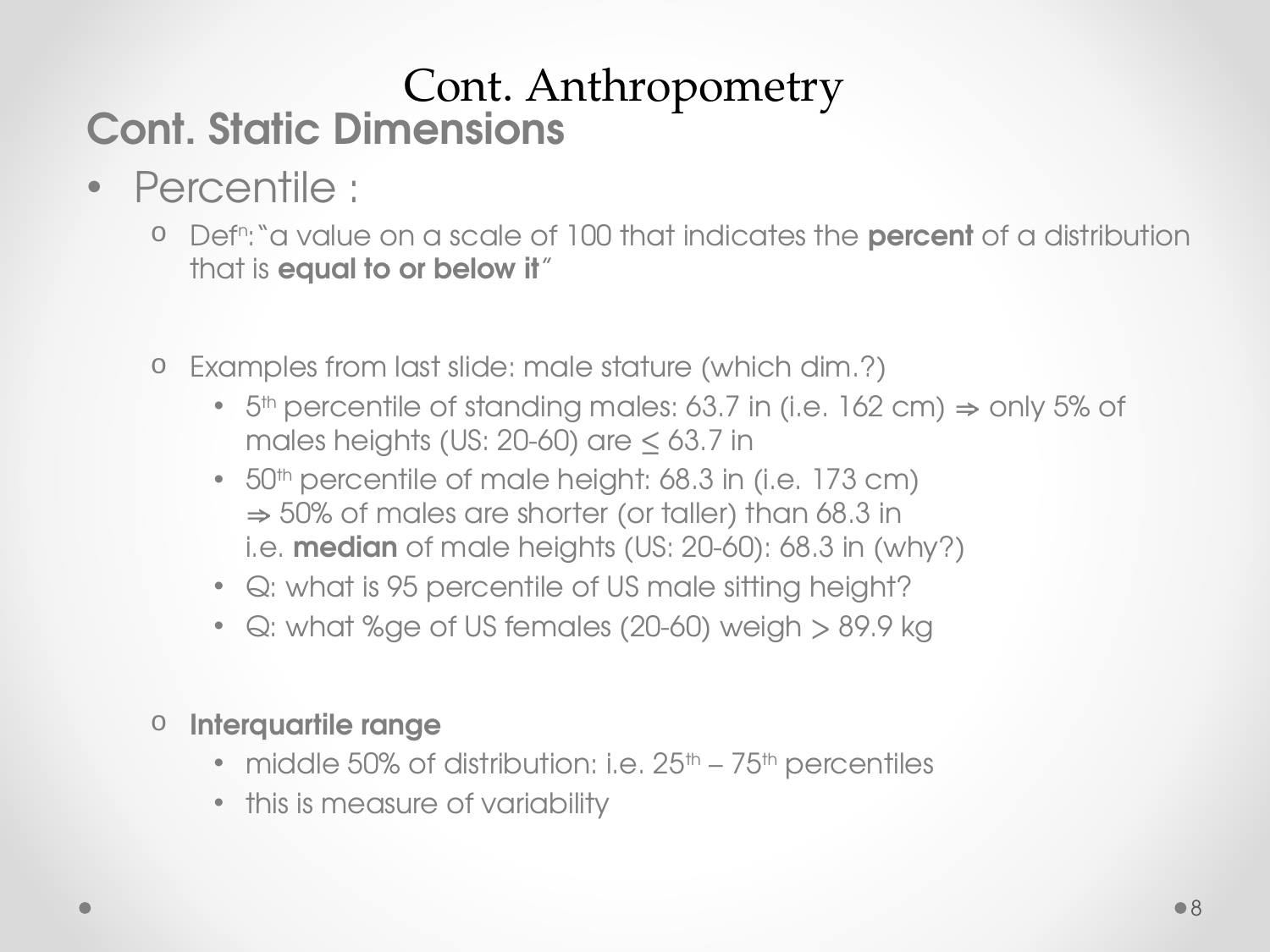

# Cont. Anthropometry

Cont. Static Dimensions
Percentile :
Defn:“a value on a scale of 100 that indicates the percent of a distribution that is equal to or below it”

Examples from last slide: male stature (which dim.?)
5th percentile of standing males: 63.7 in (i.e. 162 cm) ⇒ only 5% of males heights (US: 20-60) are ≤ 63.7 in
50th percentile of male height: 68.3 in (i.e. 173 cm)
⇒ 50% of males are shorter (or taller) than 68.3 in
i.e. median of male heights (US: 20-60): 68.3 in (why?)
Q: what is 95 percentile of US male sitting height?
Q: what %ge of US females (20-60) weigh > 89.9 kg

Interquartile range
middle 50% of distribution: i.e. 25th – 75th percentiles
this is measure of variability
8